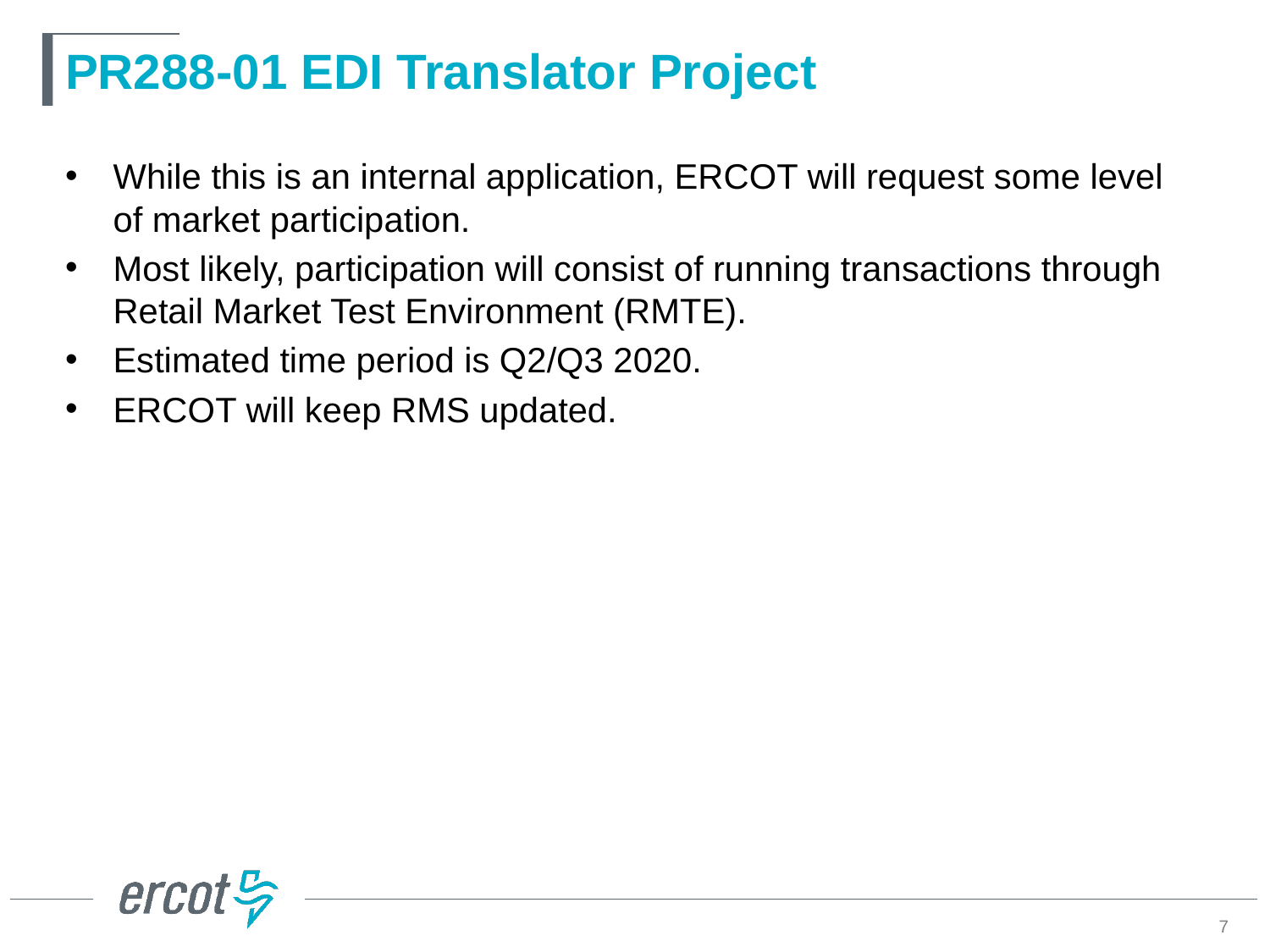

# PR288-01 EDI Translator Project
While this is an internal application, ERCOT will request some level of market participation.
Most likely, participation will consist of running transactions through Retail Market Test Environment (RMTE).
Estimated time period is Q2/Q3 2020.
ERCOT will keep RMS updated.